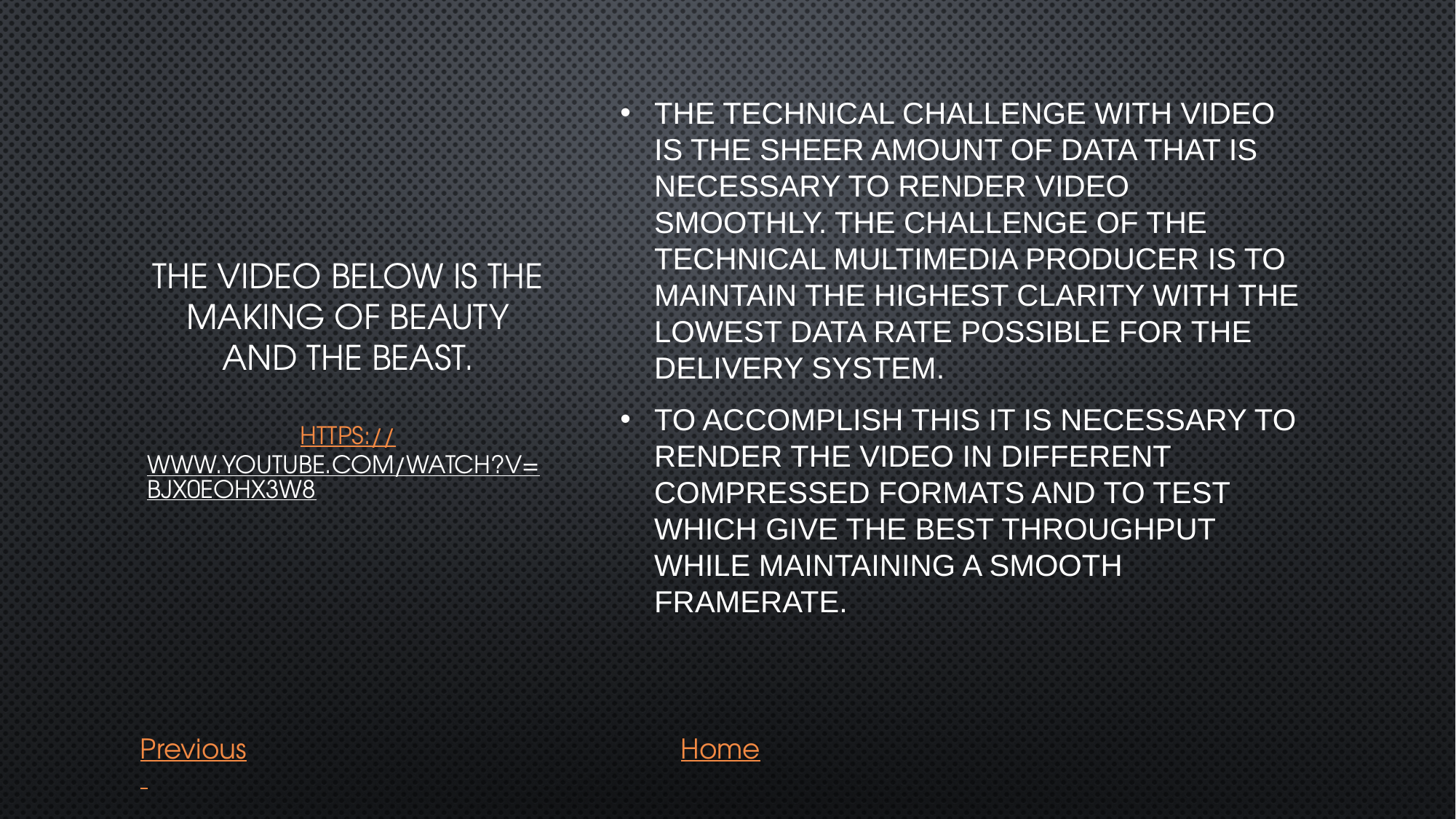

The technical challenge with video is the sheer amount of data that is necessary to render video smoothly. The challenge of the technical multimedia producer is to maintain the highest clarity with the lowest data rate possible for the delivery system.
To accomplish this it is necessary to render the video in different compressed formats and to test which give the best throughput while maintaining a smooth framerate.

# The video below is the making of Beauty and the beast.
https://www.youtube.com/watch?v=BJX0EoHx3w8
Previous
Home